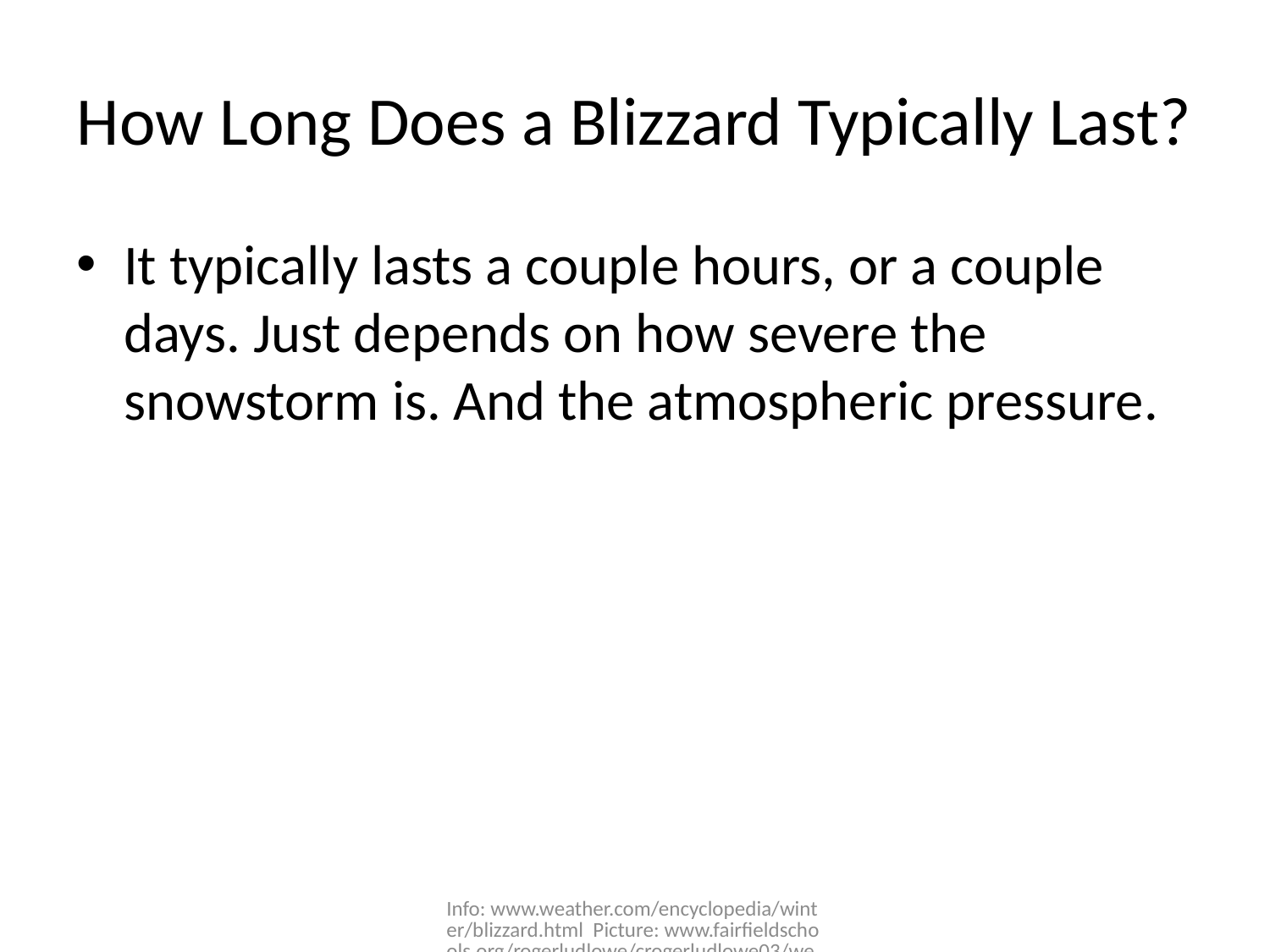

# How Long Does a Blizzard Typically Last?
It typically lasts a couple hours, or a couple days. Just depends on how severe the snowstorm is. And the atmospheric pressure.
Info: www.weather.com/encyclopedia/winter/blizzard.html  Picture: www.fairfieldschools.org/rogerludlowe/crogerludlowe03/weather/blizzards.htm